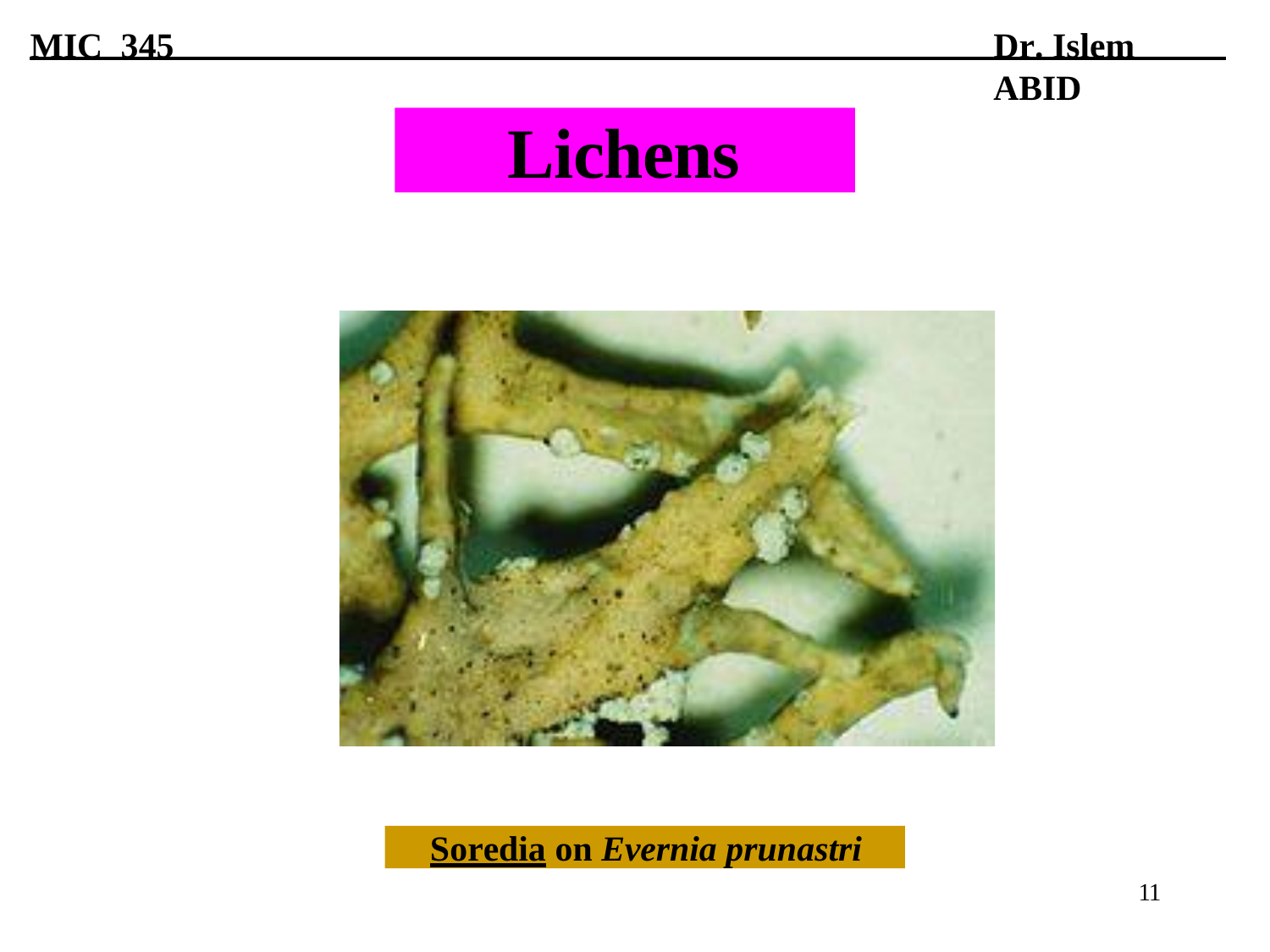

# MIC  345
Dr. Islem ABID

Lichens

Soredia on Evernia prunastri
11